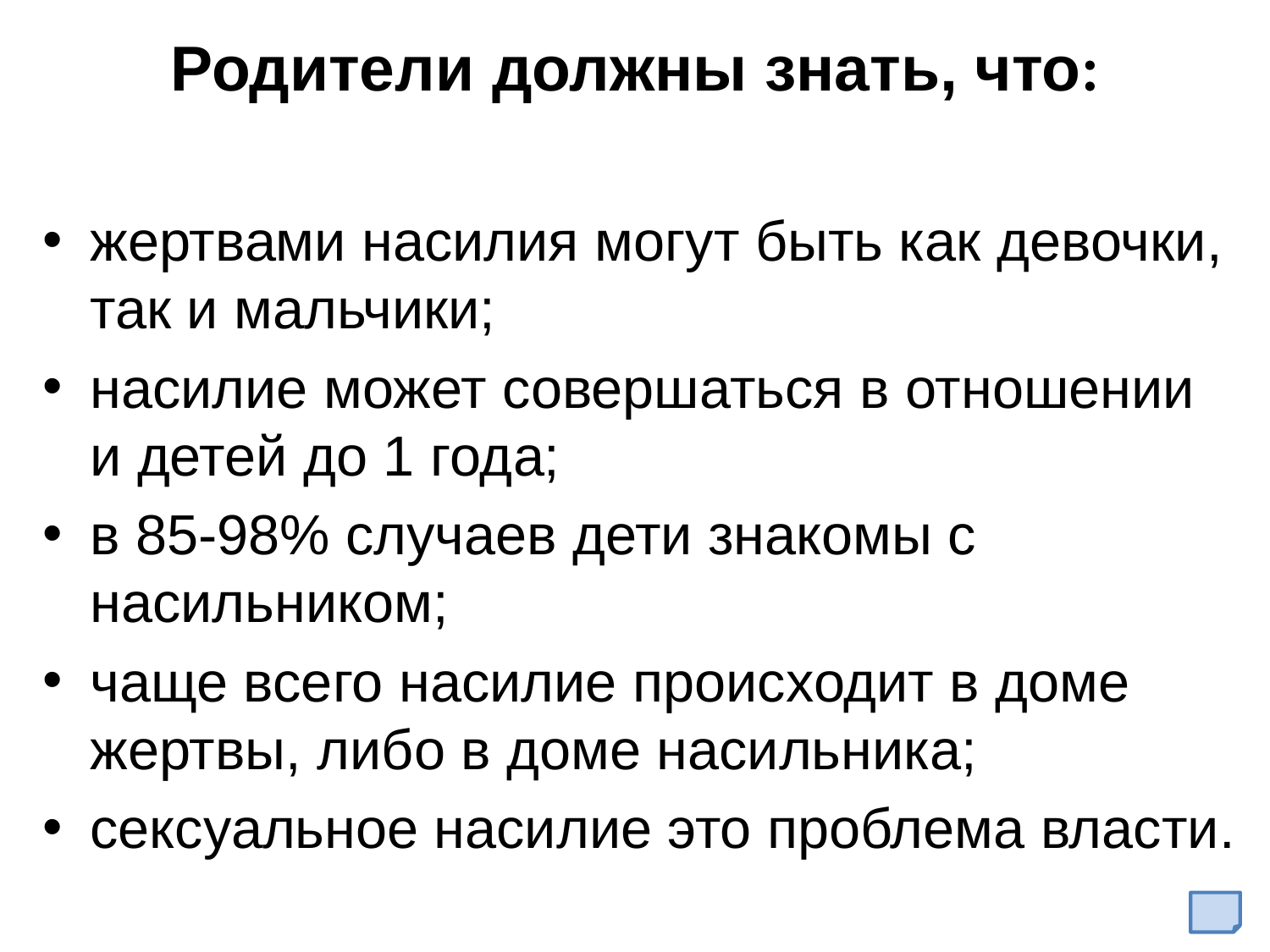

# Родители должны знать, что:
жертвами насилия могут быть как девочки, так и мальчики;
насилие может совершаться в отношении и детей до 1 года;
в 85-98% случаев дети знакомы с насильником;
чаще всего насилие происходит в доме жертвы, либо в доме насильника;
сексуальное насилие это проблема власти.